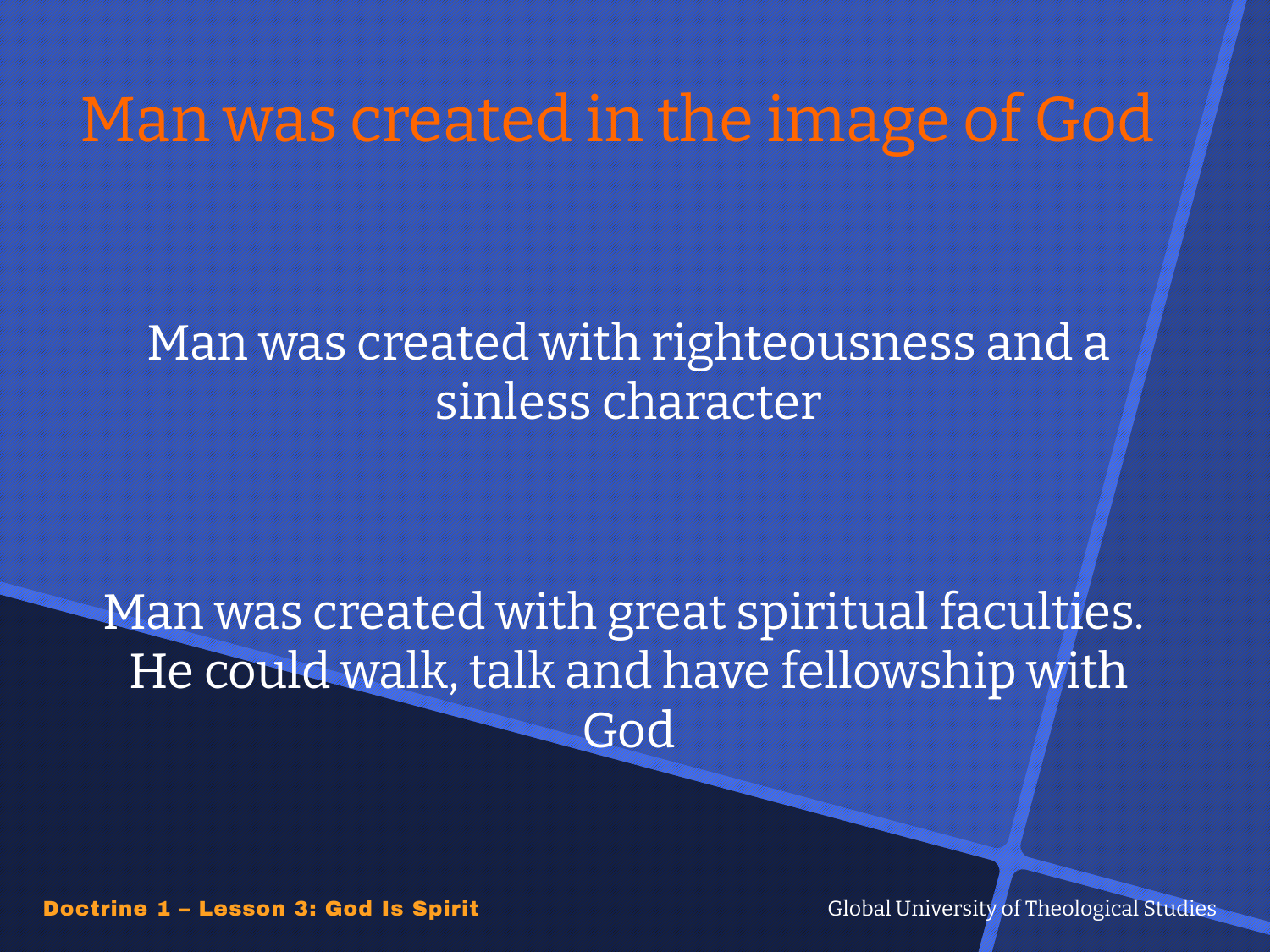

Man was created in the image of God
Man was created with righteousness and a sinless character
Man was created with great spiritual faculties.  He could walk, talk and have fellowship with God
Doctrine 1 – Lesson 3: God Is Spirit                                            Global University of Theological Studies